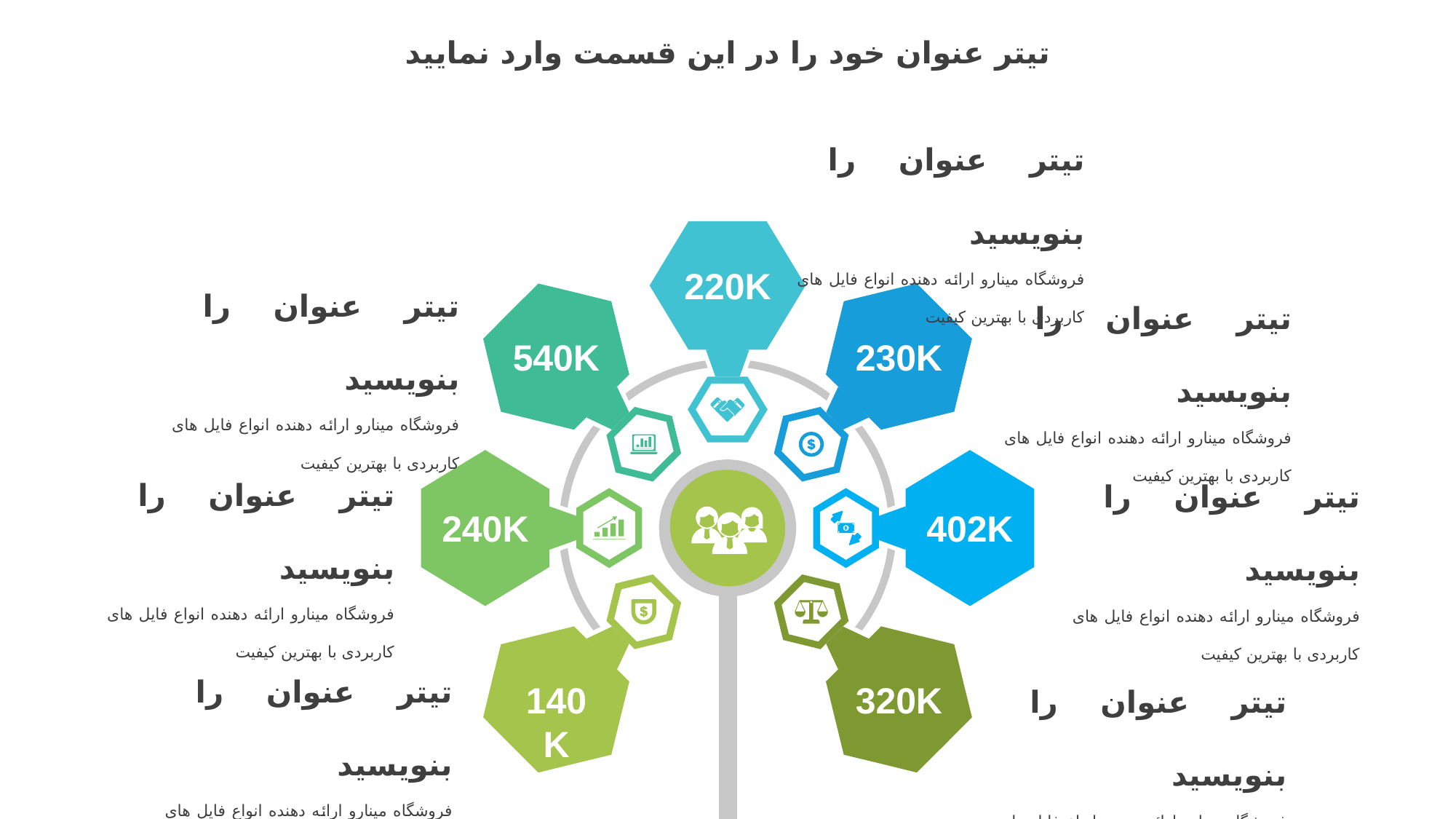

تیتر عنوان خود را در این قسمت وارد نمایید
تیتر عنوان را بنویسید
فروشگاه مینارو ارائه دهنده انواع فایل های کاربردی با بهترین کیفیت

تیتر عنوان را بنویسید
فروشگاه مینارو ارائه دهنده انواع فایل های کاربردی با بهترین کیفیت
تیتر عنوان را بنویسید
فروشگاه مینارو ارائه دهنده انواع فایل های کاربردی با بهترین کیفیت
220K

540K
230K

تیتر عنوان را بنویسید
فروشگاه مینارو ارائه دهنده انواع فایل های کاربردی با بهترین کیفیت

تیتر عنوان را بنویسید
فروشگاه مینارو ارائه دهنده انواع فایل های کاربردی با بهترین کیفیت

240K
402K

تیتر عنوان را بنویسید
فروشگاه مینارو ارائه دهنده انواع فایل های کاربردی با بهترین کیفیت
تیتر عنوان را بنویسید
فروشگاه مینارو ارائه دهنده انواع فایل های کاربردی با بهترین کیفیت
140K
320K